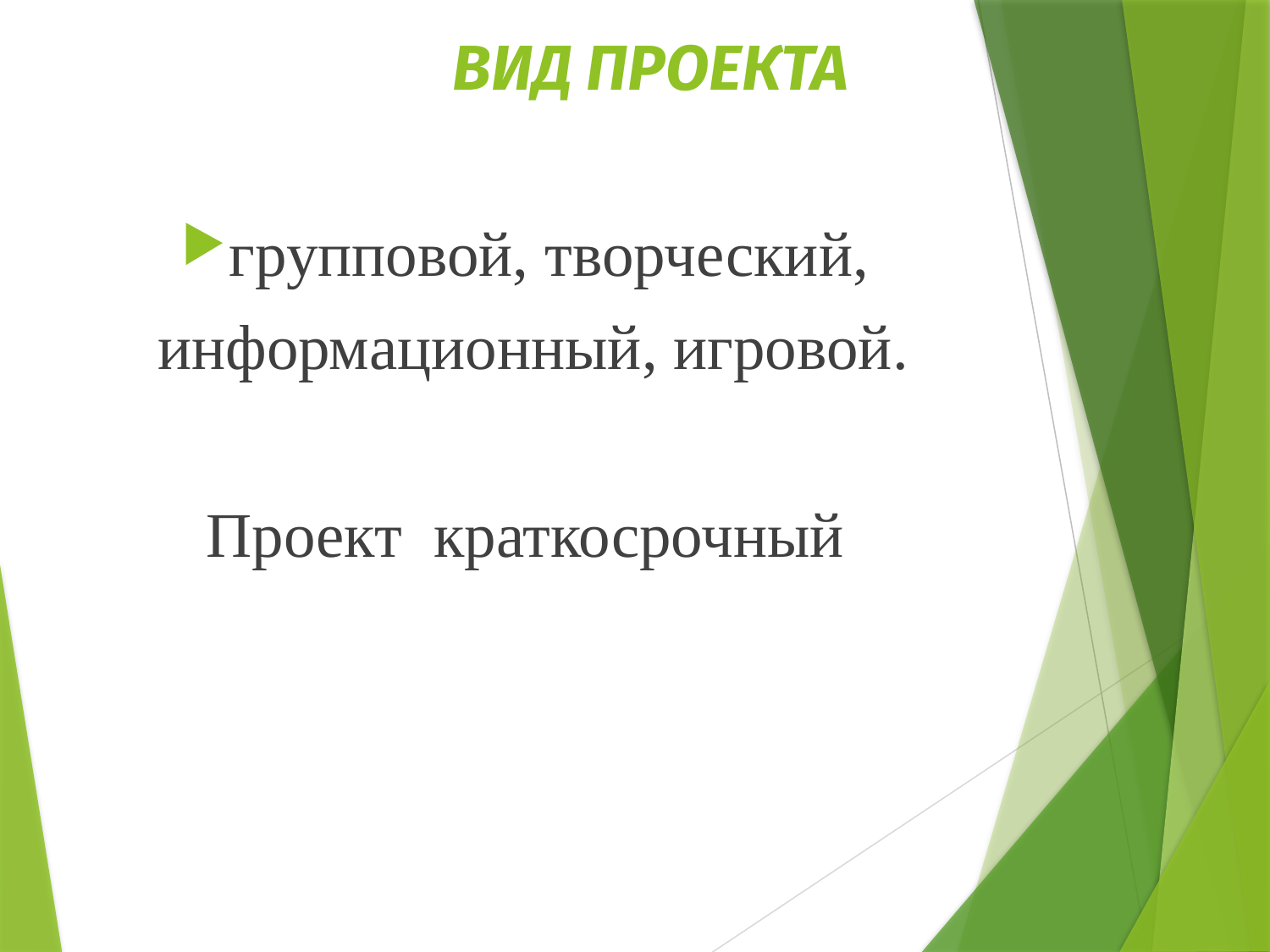

# ВИД ПРОЕКТА
групповой, творческий,
 информационный, игровой.

Проект  краткосрочный